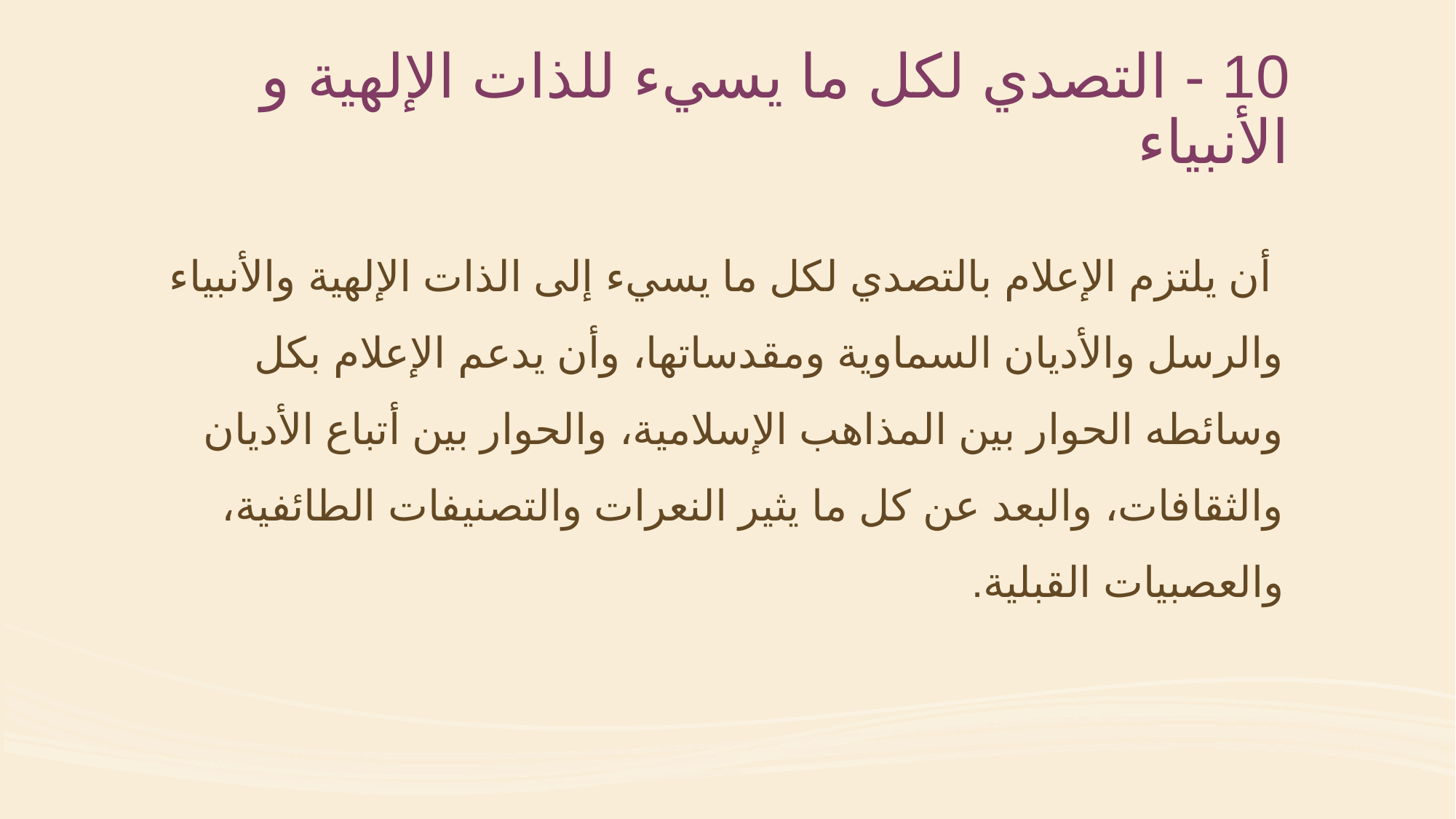

# 10 - التصدي لكل ما يسيء للذات الإلهية و الأنبياء
 أن يلتزم الإعلام بالتصدي لكل ما يسيء إلى الذات الإلهية والأنبياء والرسل والأديان السماوية ومقدساتها، وأن يدعم الإعلام بكل وسائطه الحوار بين المذاهب الإسلامية، والحوار بين أتباع الأديان والثقافات، والبعد عن كل ما يثير النعرات والتصنيفات الطائفية، والعصبيات القبلية.